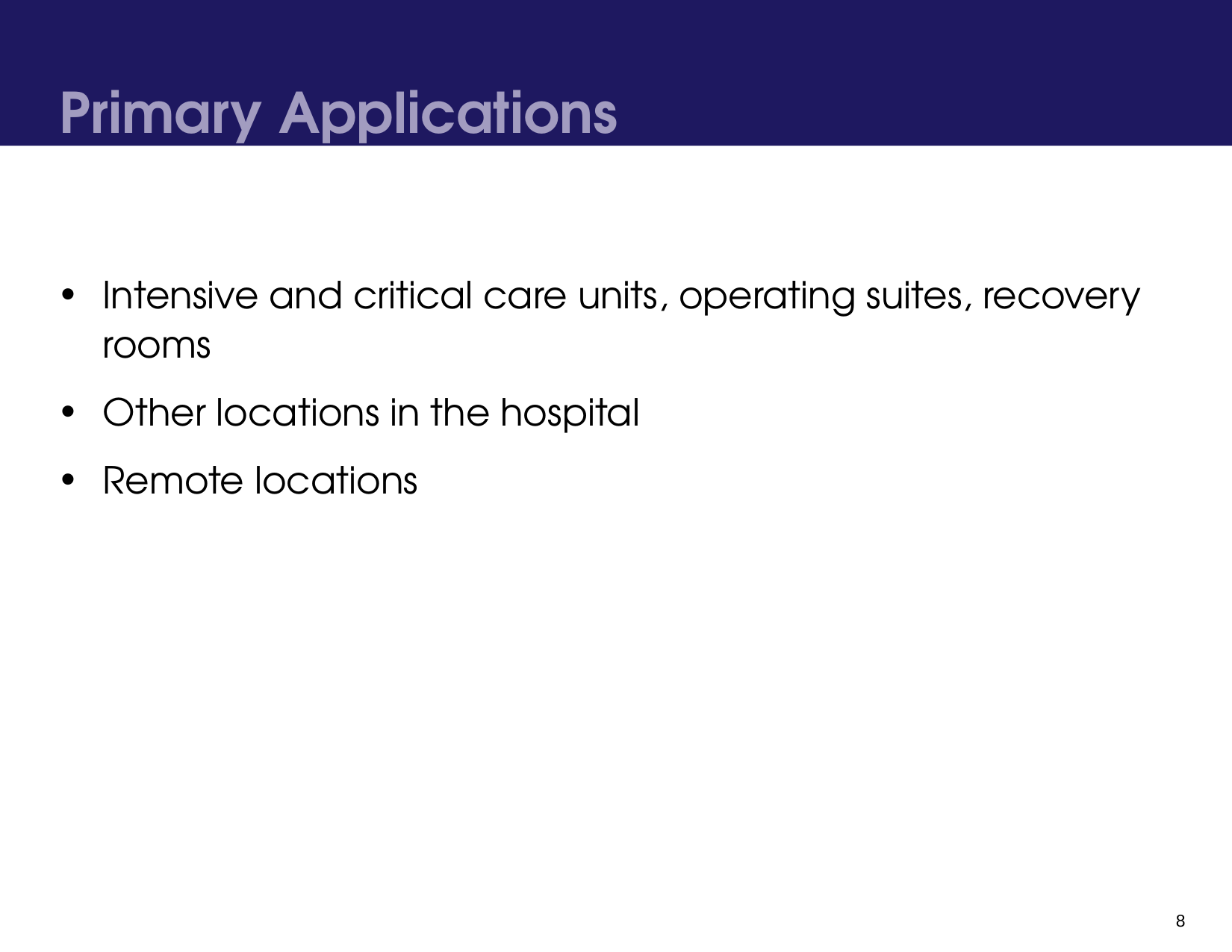

# Primary Applications
Intensive and critical care units, operating suites, recovery rooms
Other locations in the hospital
Remote locations
8